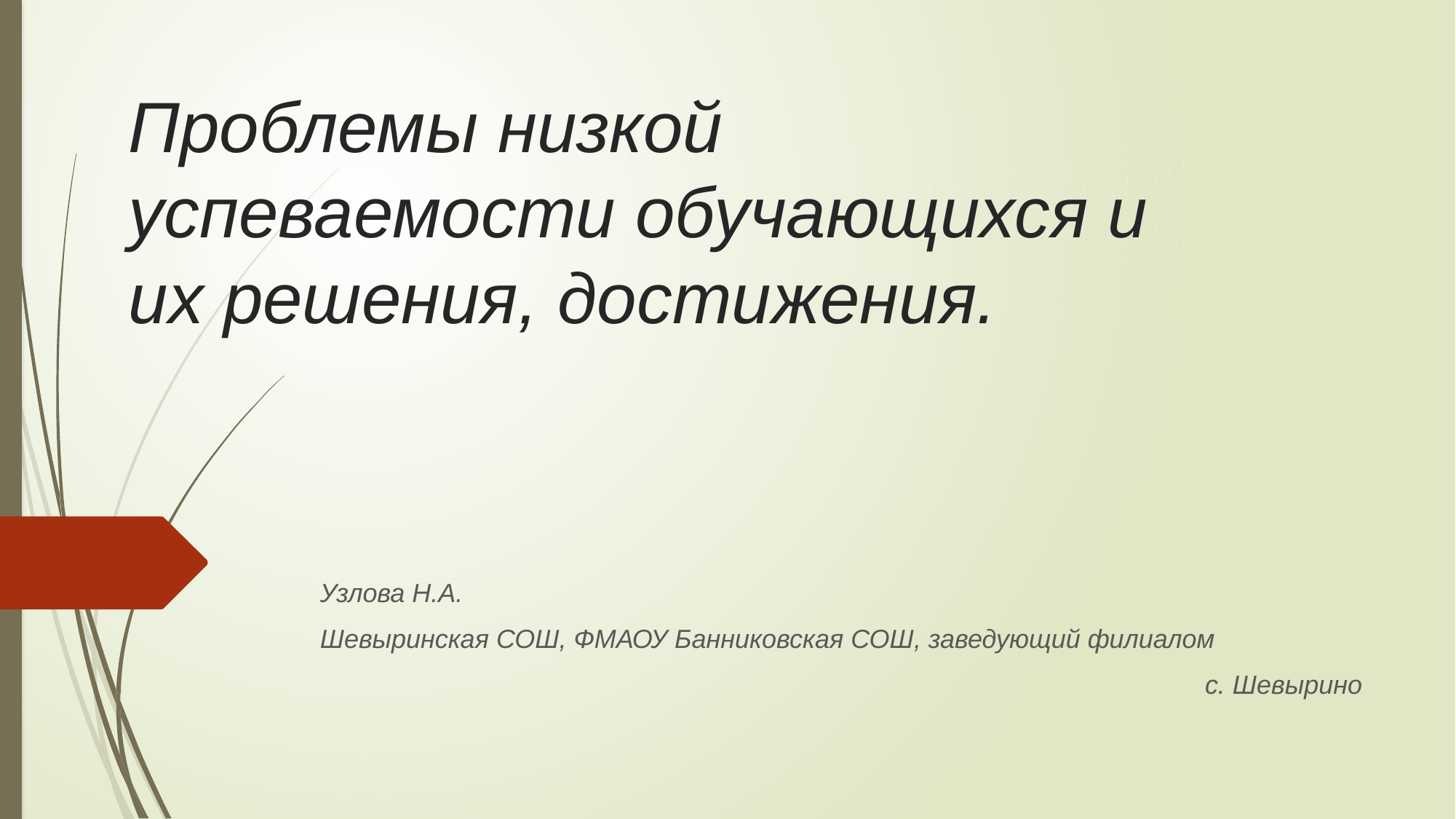

# Проблемы низкой успеваемости обучающихся и их решения, достижения.
Узлова Н.А.
Шевыринская СОШ, ФМАОУ Банниковская СОШ, заведующий филиалом
с. Шевырино